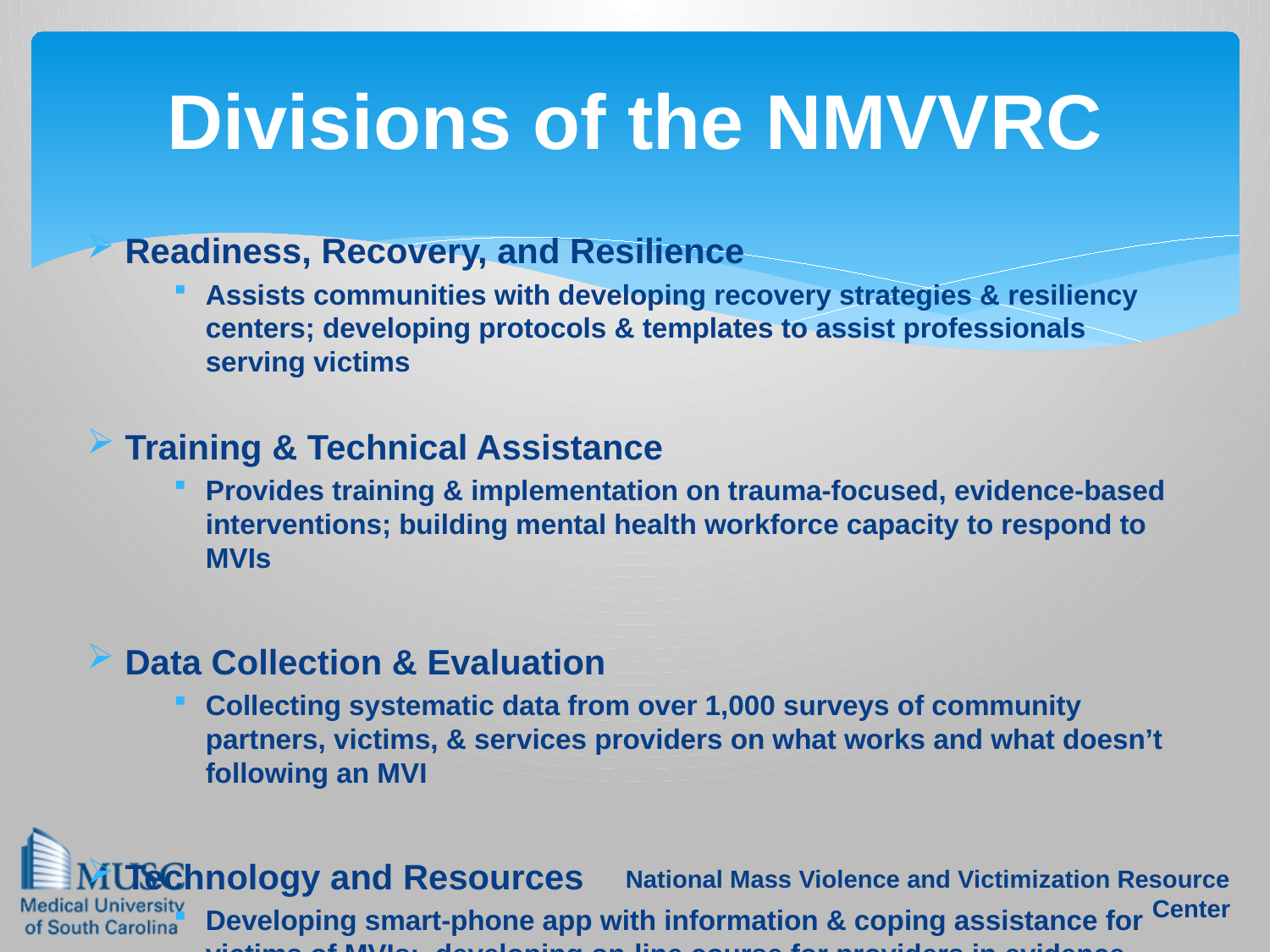

# Divisions of the NMVVRC
Readiness, Recovery, and Resilience
Assists communities with developing recovery strategies & resiliency centers; developing protocols & templates to assist professionals serving victims

Training & Technical Assistance
Provides training & implementation on trauma-focused, evidence-based interventions; building mental health workforce capacity to respond to MVIs

Data Collection & Evaluation
Collecting systematic data from over 1,000 surveys of community partners, victims, & services providers on what works and what doesn’t following an MVI

Technology and Resources
Developing smart-phone app with information & coping assistance for victims of MVIs;  developing on-line course for providers in evidence-based therapies for MVIs; maintains website
National Mass Violence and Victimization Resource Center